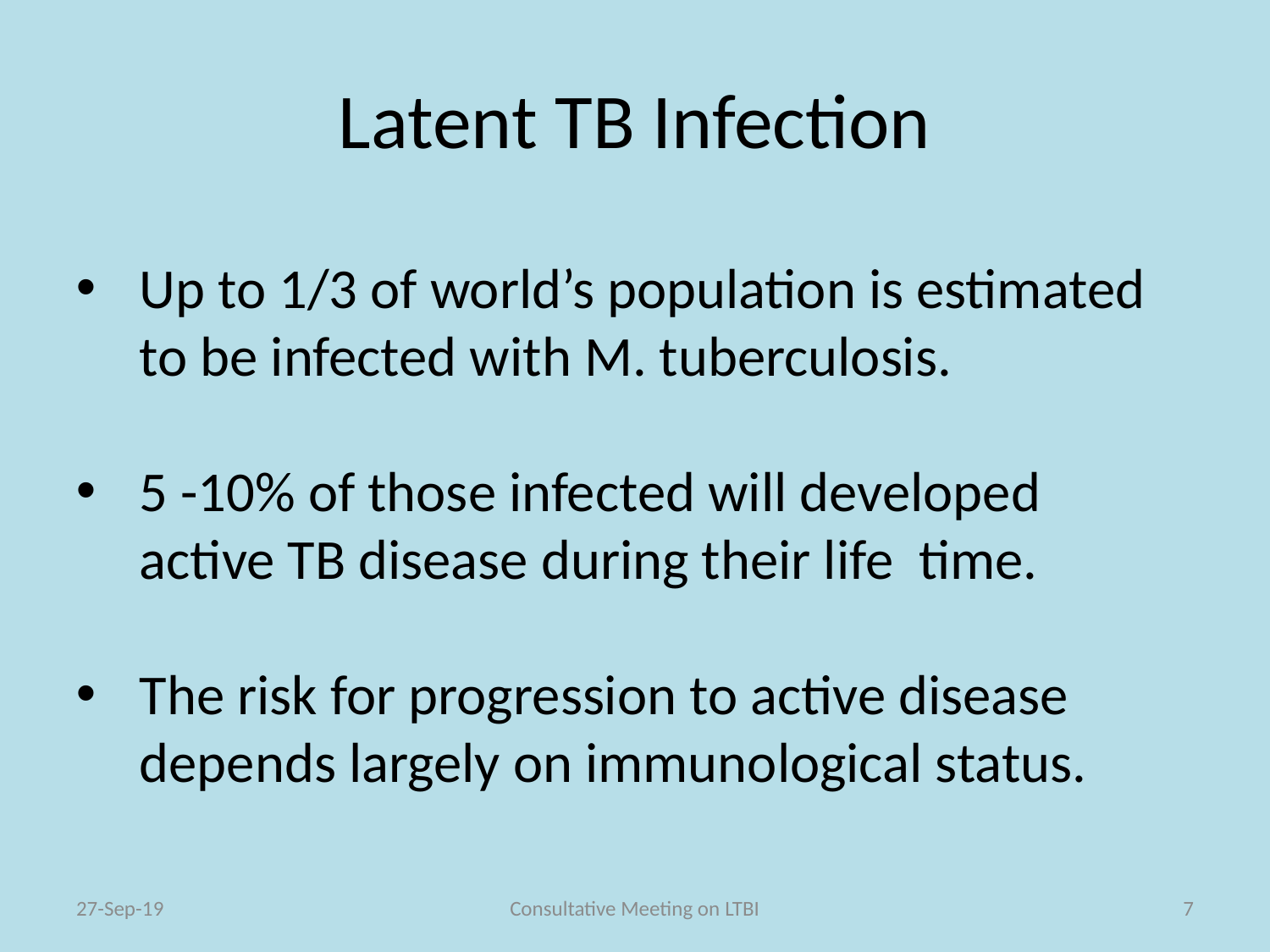

# Latent TB Infection
Up to 1/3 of world’s population is estimated to be infected with M. tuberculosis.

5 -10% of those infected will developed active TB disease during their life  time.

The risk for progression to active disease depends largely on immunological status.

27-Sep-19
Consultative Meeting on LTBI
7